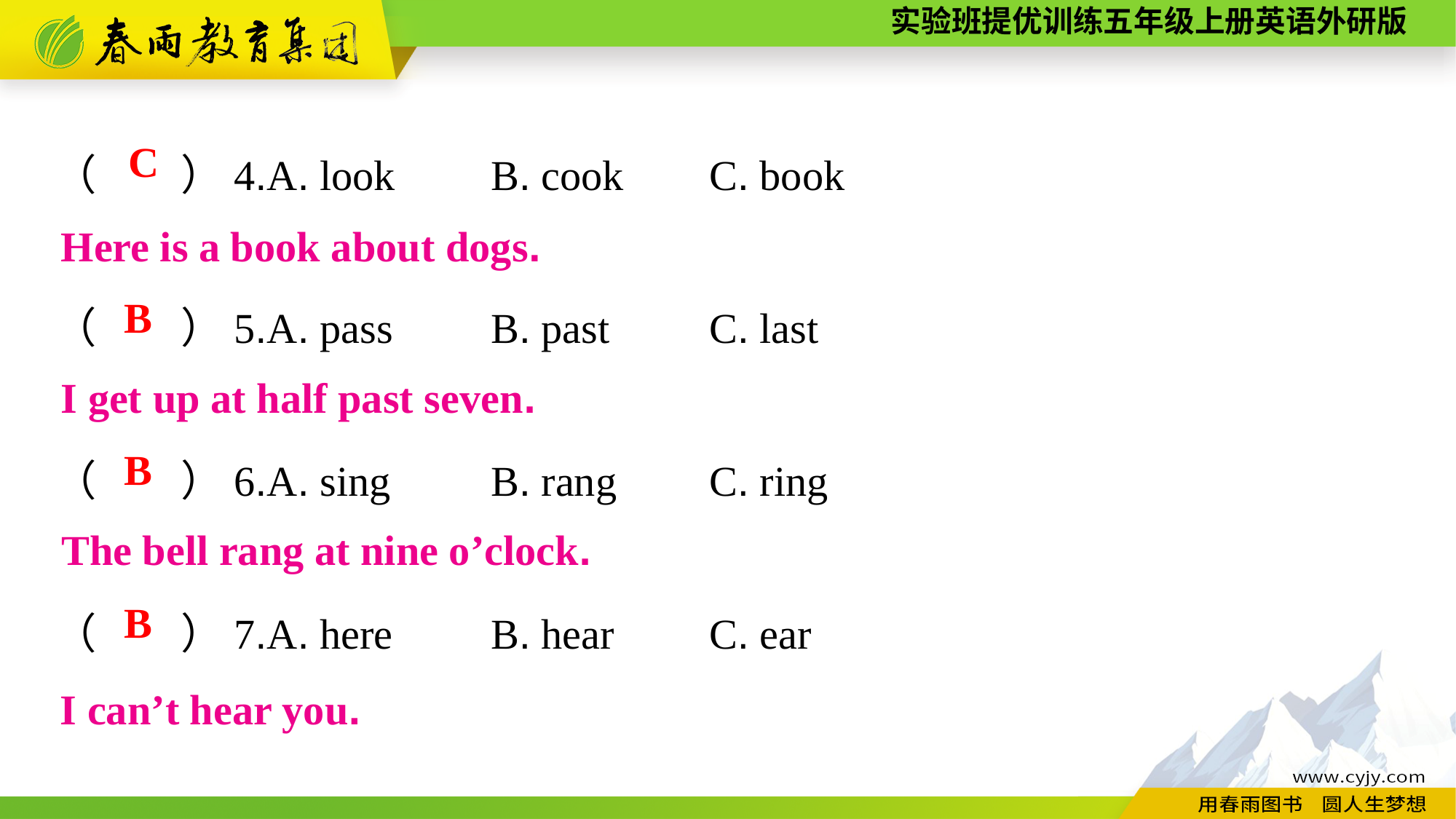

（　　）4.A. look	B. cook	C. book

（　　）5.A. pass	B. past	C. last

（　　）6.A. sing	B. rang	C. ring

（　　）7.A. here	B. hear	C. ear
C
Here is a book about dogs.
B
I get up at half past seven.
B
The bell rang at nine o’clock.
B
I can’t hear you.